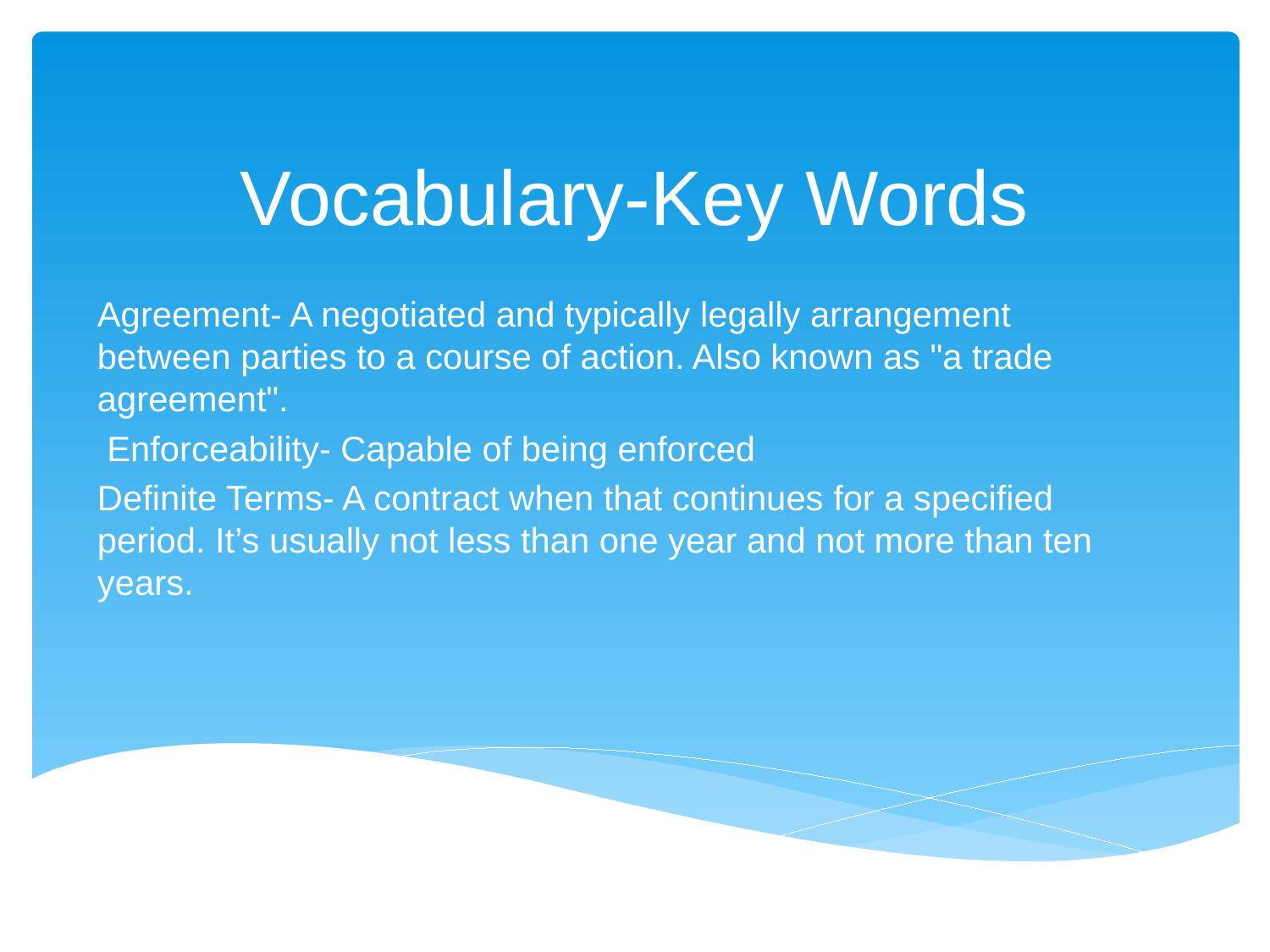

# Vocabulary-Key Words
Agreement- A negotiated and typically legally arrangement between parties to a course of action. Also known as "a trade agreement".
 Enforceability- Capable of being enforced
Definite Terms- A contract when that continues for a specified period. It’s usually not less than one year and not more than ten years.